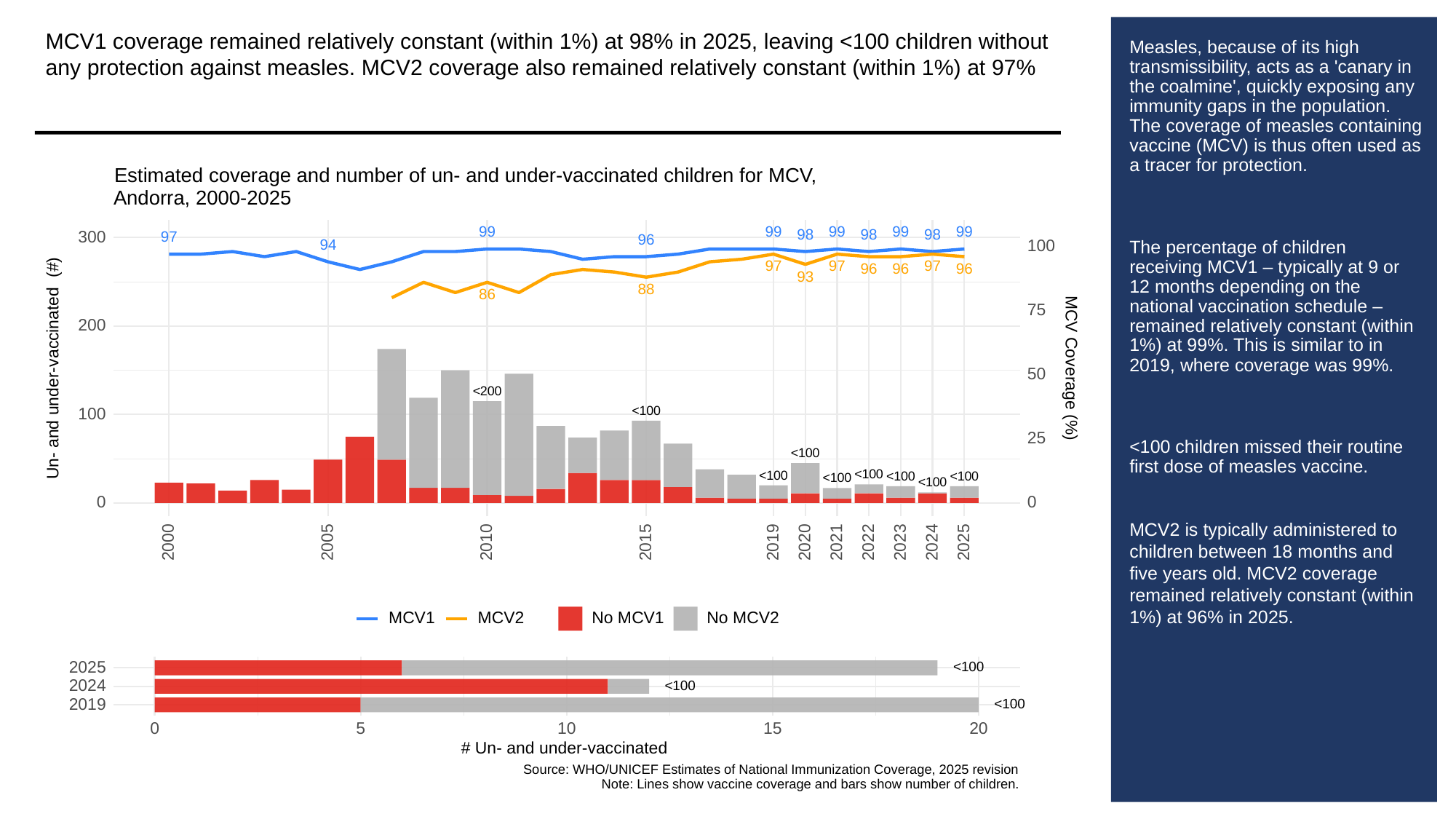

MCV1 coverage remained relatively constant (within 1%) at 98% in 2025, leaving <100 children without any protection against measles. MCV2 coverage also remained relatively constant (within 1%) at 97%
# Measles, because of its high transmissibility, acts as a 'canary in the coalmine', quickly exposing any immunity gaps in the population. The coverage of measles containing vaccine (MCV) is thus often used as a tracer for protection.

The percentage of children receiving MCV1 – typically at 9 or 12 months depending on the national vaccination schedule – remained relatively constant (within 1%) at 99%. This is similar to in 2019, where coverage was 99%.

<100 children missed their routine first dose of measles vaccine.

MCV2 is typically administered to children between 18 months and five years old. MCV2 coverage remained relatively constant (within 1%) at 96% in 2025.

Estimated coverage and number of un- and under-vaccinated children for MCV,
Andorra, 2000-2025

99
99
99
99
99
98
98
98
300
97
96

94
100

97
97
97
96
96
96
93

88
86
75
200

Un- and under-vaccinated  (#)
MCV Coverage (%)
50

<200

<100
100

25

<100

<100
<100
<100
<100

<100

<100

0
0

2023
2000
2005
2010
2015
2019
2020
2021
2022
2024
2025

MCV1
MCV2
No MCV1
No MCV2

2025
<100

2024
<100

2019
<100

0
10
15
20
5
# Un- and under-vaccinated
Source: WHO/UNICEF Estimates of National Immunization Coverage, 2025 revision
Note: Lines show vaccine coverage and bars show number of children.